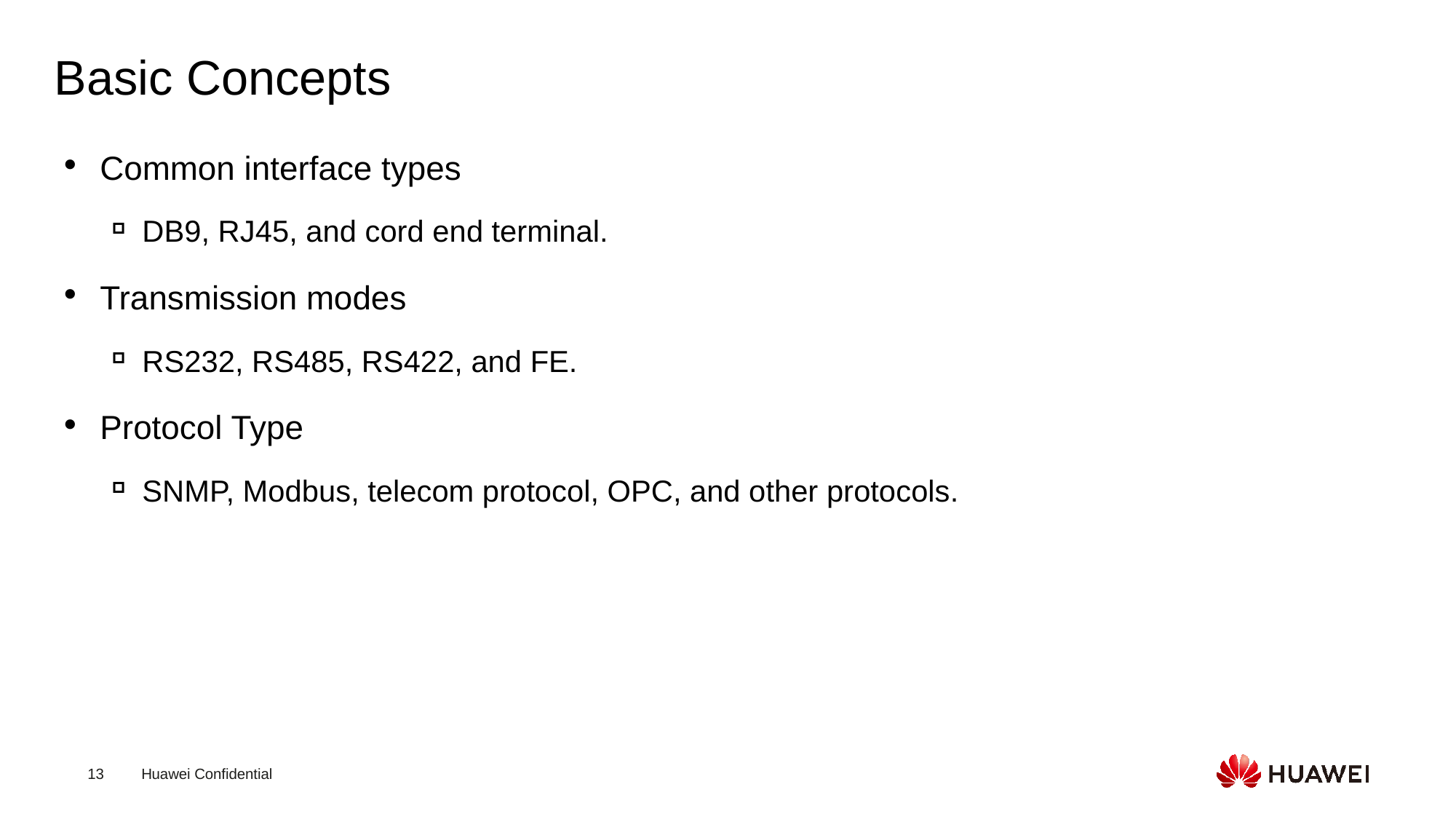

# Basic Concepts
Common interface types
DB9, RJ45, and cord end terminal.
Transmission modes
RS232, RS485, RS422, and FE.
Protocol Type
SNMP, Modbus, telecom protocol, OPC, and other protocols.